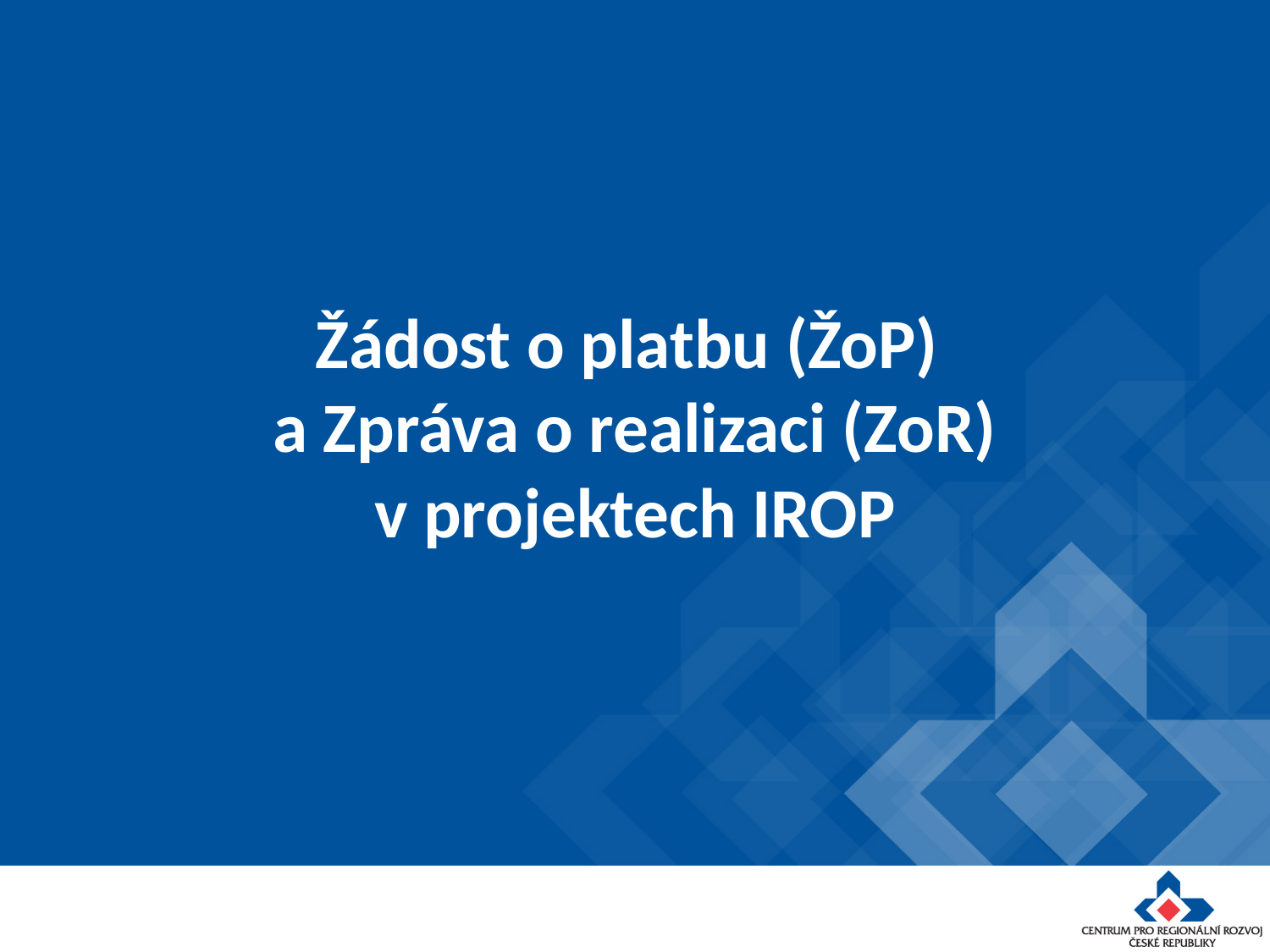

# Žádost o platbu (ŽoP) a Zpráva o realizaci (ZoR) v projektech IROP